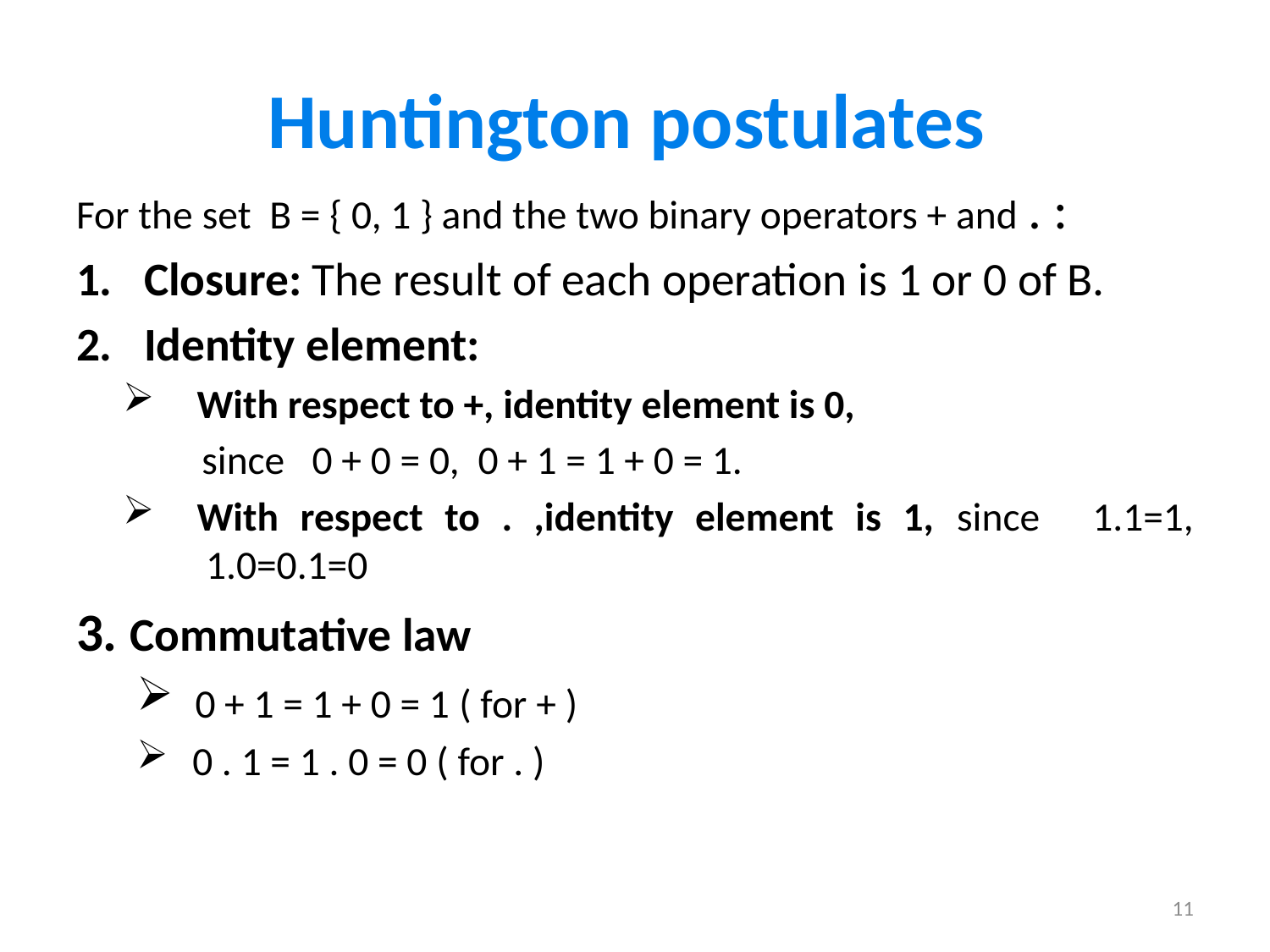

# Huntington postulates
For the set  B = { 0, 1 } and the two binary operators + and . :
Closure: The result of each operation is 1 or 0 of B.
Identity element:
With respect to +, identity element is 0,
        since   0 + 0 = 0,  0 + 1 = 1 + 0 = 1.
With respect to . ,identity element is 1, since   1.1=1,  1.0=0.1=0
3. Commutative law
  0 + 1 = 1 + 0 = 1 ( for + )
  0 . 1 = 1 . 0 = 0 ( for . )

11